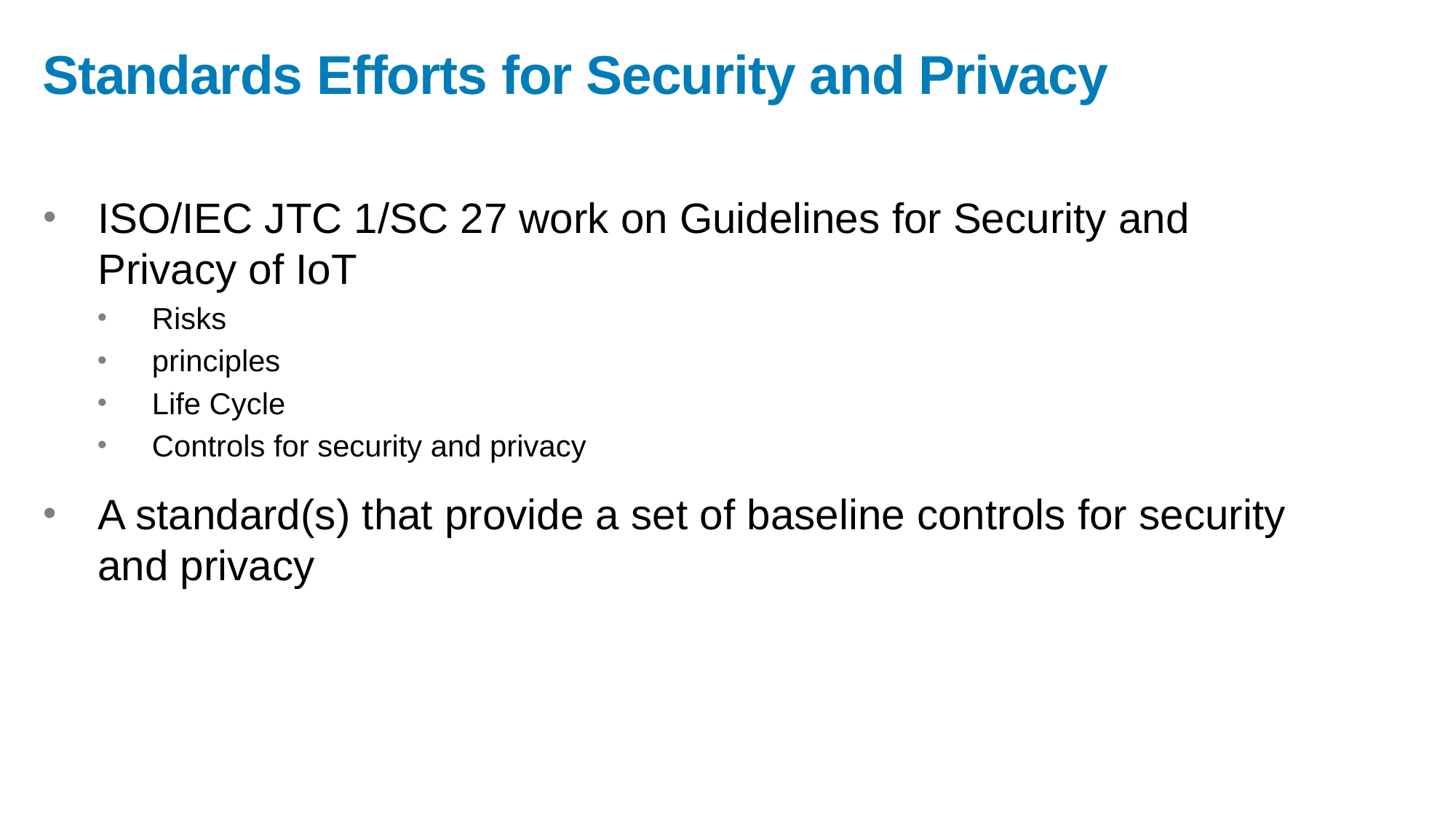

# Standards Efforts for Security and Privacy
ISO/IEC JTC 1/SC 27 work on Guidelines for Security and Privacy of IoT
Risks
principles
Life Cycle
Controls for security and privacy
A standard(s) that provide a set of baseline controls for security and privacy